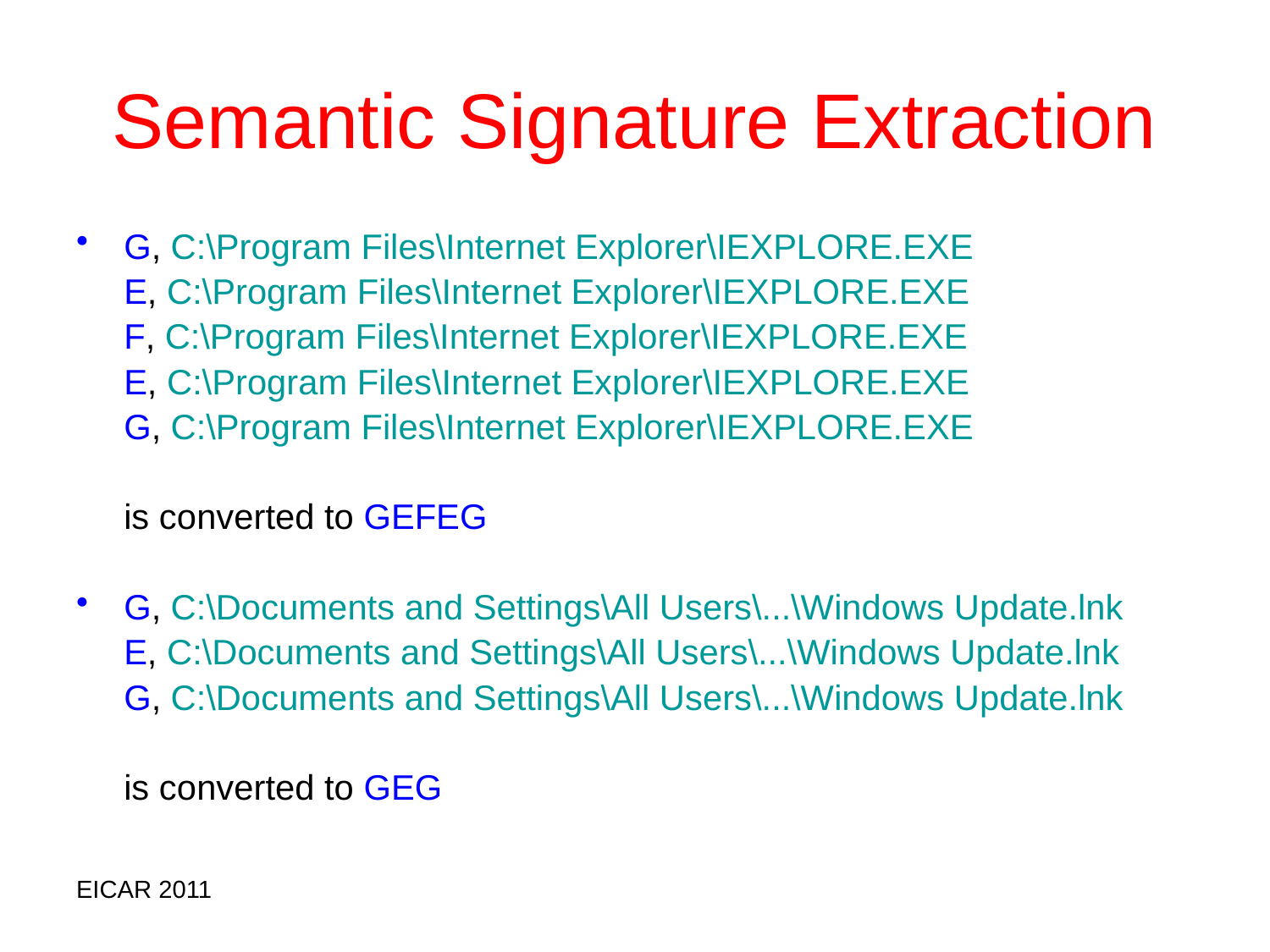

# Semantic Signature Extraction
G, C:\Program Files\Internet Explorer\IEXPLORE.EXE
	E, C:\Program Files\Internet Explorer\IEXPLORE.EXE
	F, C:\Program Files\Internet Explorer\IEXPLORE.EXE
	E, C:\Program Files\Internet Explorer\IEXPLORE.EXE
	G, C:\Program Files\Internet Explorer\IEXPLORE.EXE

	is converted to GEFEG

G, C:\Documents and Settings\All Users\...\Windows Update.lnk
	E, C:\Documents and Settings\All Users\...\Windows Update.lnk
	G, C:\Documents and Settings\All Users\...\Windows Update.lnk

	is converted to GEG
EICAR 2011